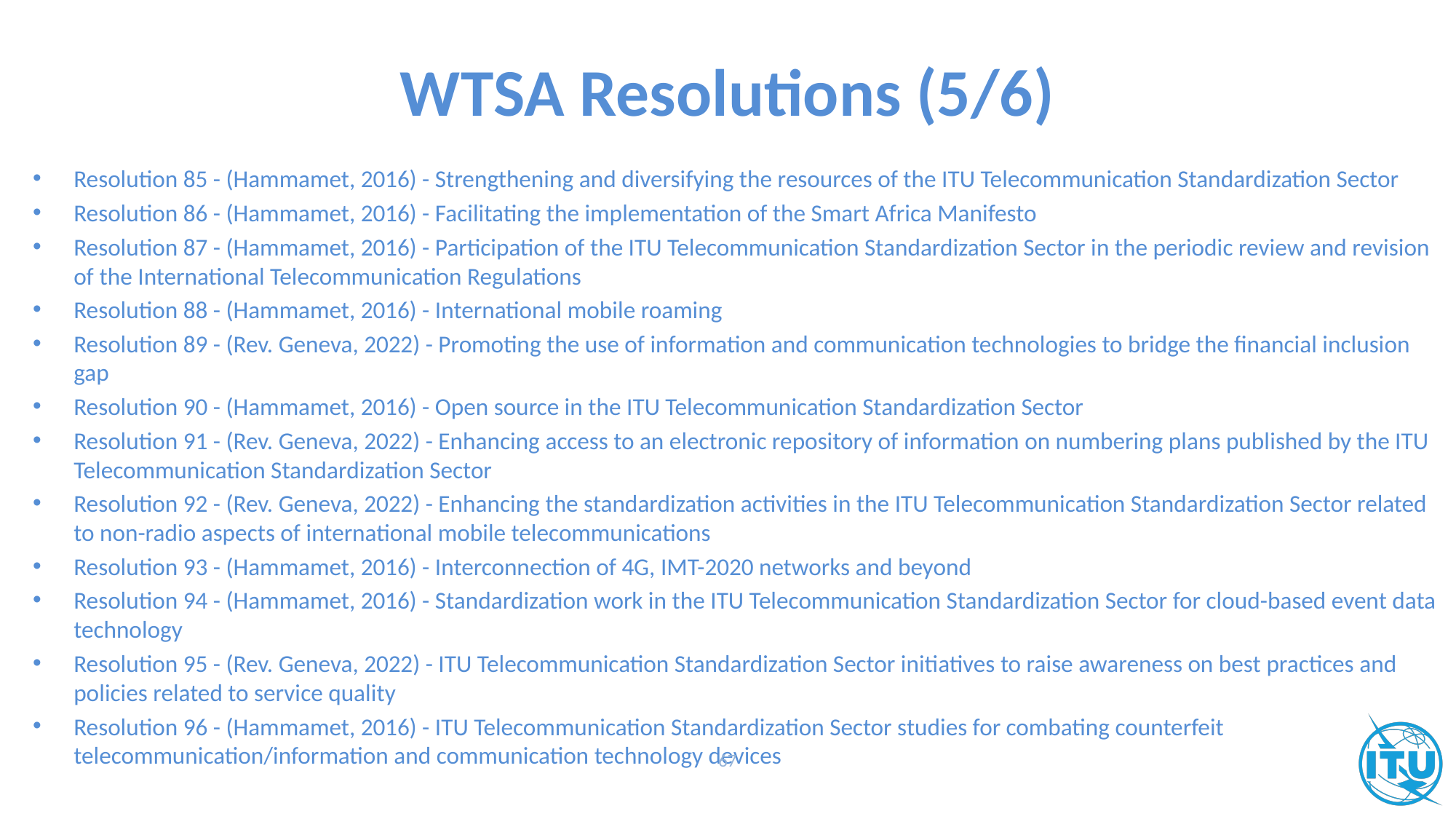

# WTSA Resolutions (5/6)
Resolution 85 - (Hammamet, 2016) - Strengthening and diversifying the resources of the ITU Telecommunication Standardization Sector
Resolution 86 - (Hammamet, 2016) - Facilitating the implementation of the Smart Africa Manifesto
Resolution 87 - (Hammamet, 2016) - Participation of the ITU Telecommunication Standardization Sector in the periodic review and revision of the International Telecommunication Regulations
Resolution 88 - (Hammamet, 2016) - International mobile roaming
Resolution 89 - (Rev. Geneva, 2022) - Promoting the use of information and communication technologies to bridge the financial inclusion gap
Resolution 90 - (Hammamet, 2016) - Open source in the ITU Telecommunication Standardization Sector
Resolution 91 - (Rev. Geneva, 2022) - Enhancing access to an electronic repository of information on numbering plans published by the ITU Telecommunication Standardization Sector
Resolution 92 - (Rev. Geneva, 2022) - Enhancing the standardization activities in the ITU Telecommunication Standardization Sector related to non-radio aspects of international mobile telecommunications
Resolution 93 - (Hammamet, 2016) - Interconnection of 4G, IMT-2020 networks and beyond
Resolution 94 - (Hammamet, 2016) - Standardization work in the ITU Telecommunication Standardization Sector for cloud-based event data technology
Resolution 95 - (Rev. Geneva, 2022) - ITU Telecommunication Standardization Sector initiatives to raise awareness on best practices and policies related to service quality
Resolution 96 - (Hammamet, 2016) - ITU Telecommunication Standardization Sector studies for combating counterfeit telecommunication/information and communication technology devices
67